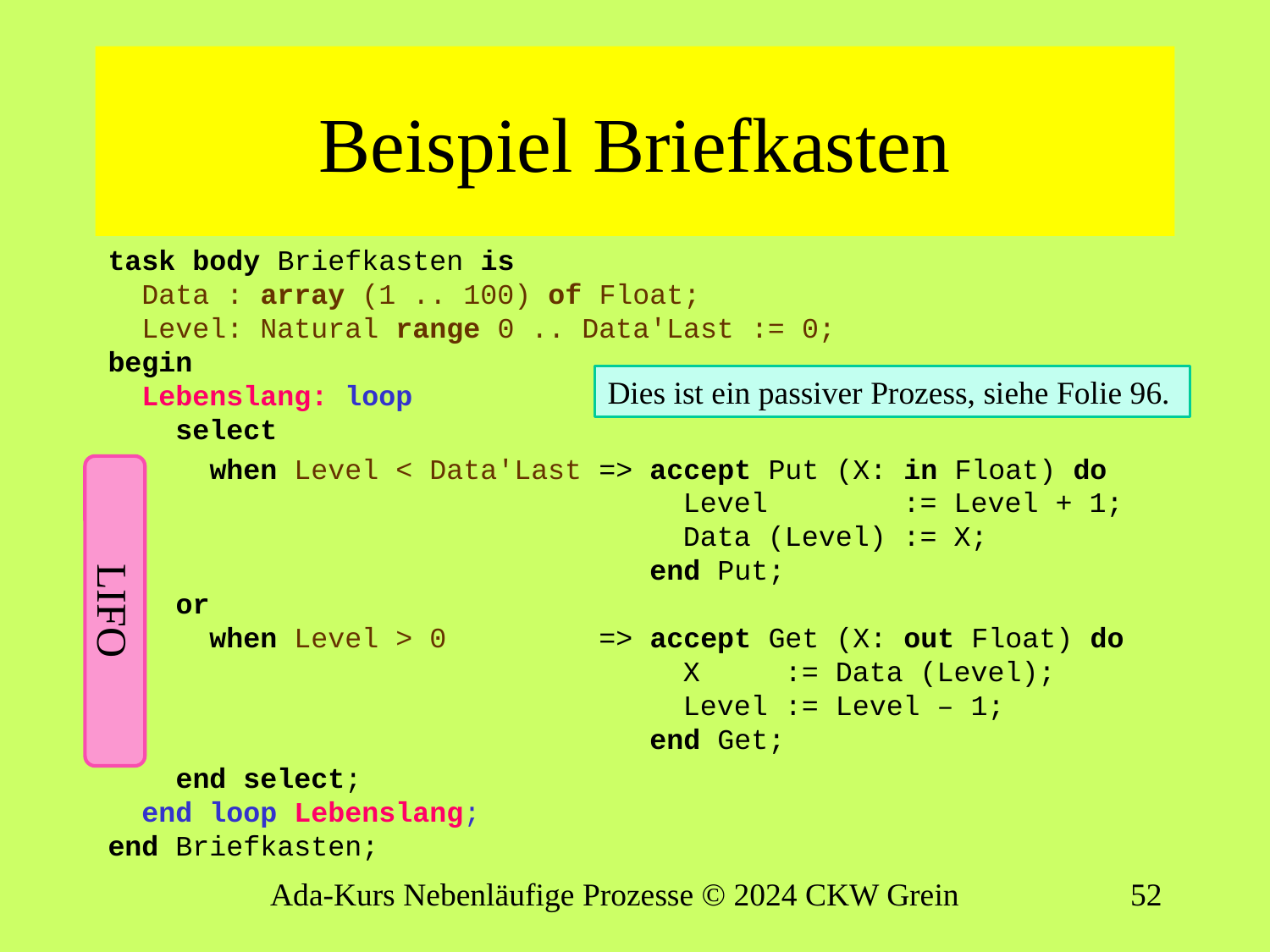

# Beispiel Briefkasten
task body Briefkasten is
  Data : array (1 .. 100) of Float;
  Level: Natural range 0 .. Data'Last := 0;
begin
  Lebenslang: loop
    select
      when Level < Data'Last => accept Put (X: in Float) do
                                  Level        := Level + 1;
                                  Data (Level) := X;
                                end Put;
    or
      when Level > 0         => accept Get (X: out Float) do
                                  X     := Data (Level);
                                  Level := Level – 1;
                                end Get;
    end select;
  end loop Lebenslang;
end Briefkasten;
Dies ist ein passiver Prozess, siehe Folie 96.
LIFO
Ada-Kurs Nebenläufige Prozesse © 2024 CKW Grein
52